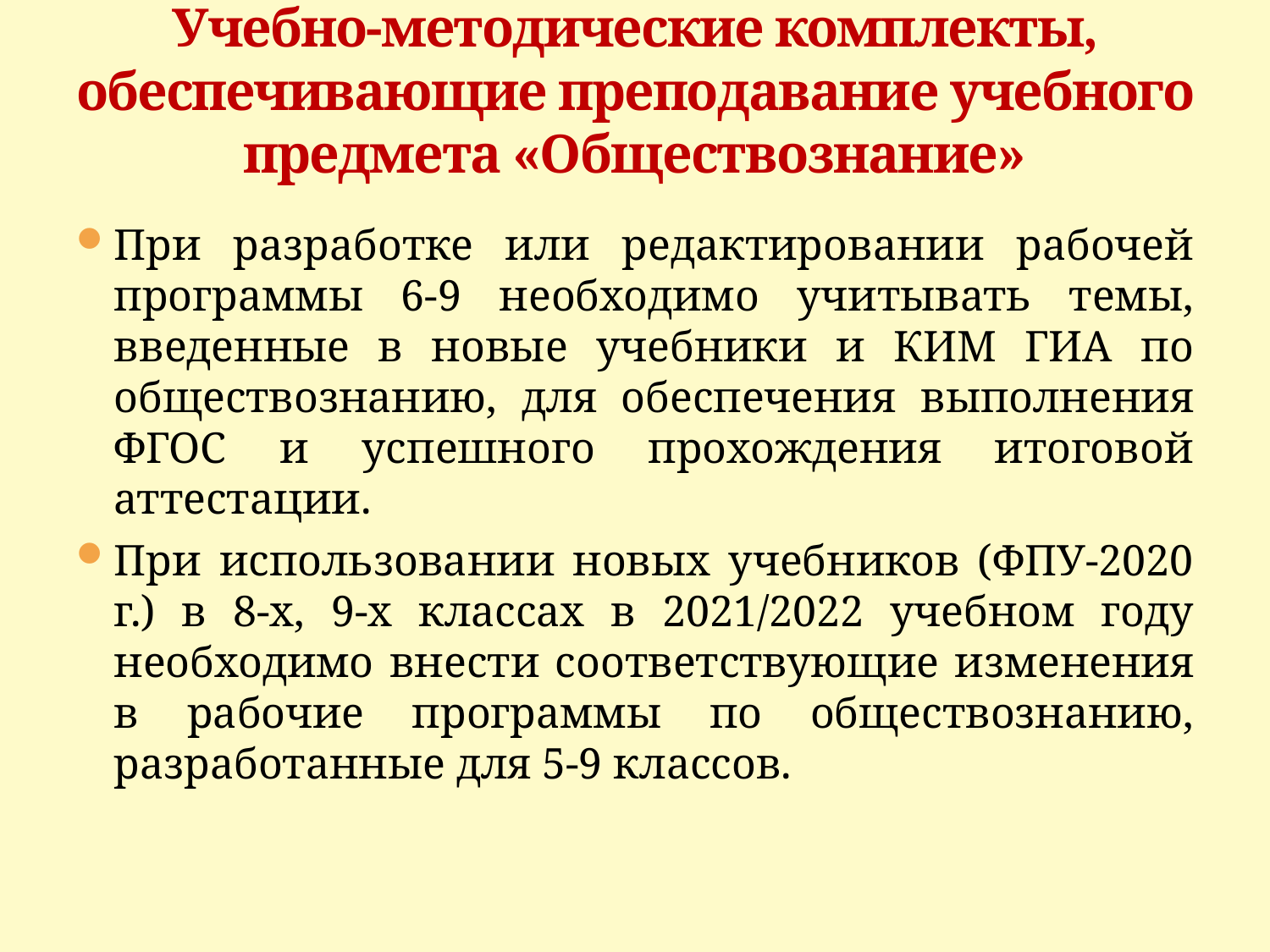

# Учебно-методические комплекты, обеспечивающие преподавание учебного предмета «Обществознание»
При разработке или редактировании рабочей программы 6-9 необходимо учитывать темы, введенные в новые учебники и КИМ ГИА по обществознанию, для обеспечения выполнения ФГОС и успешного прохождения итоговой аттестации.
При использовании новых учебников (ФПУ-2020 г.) в 8-х, 9-х классах в 2021/2022 учебном году необходимо внести соответствующие изменения в рабочие программы по обществознанию, разработанные для 5-9 классов.